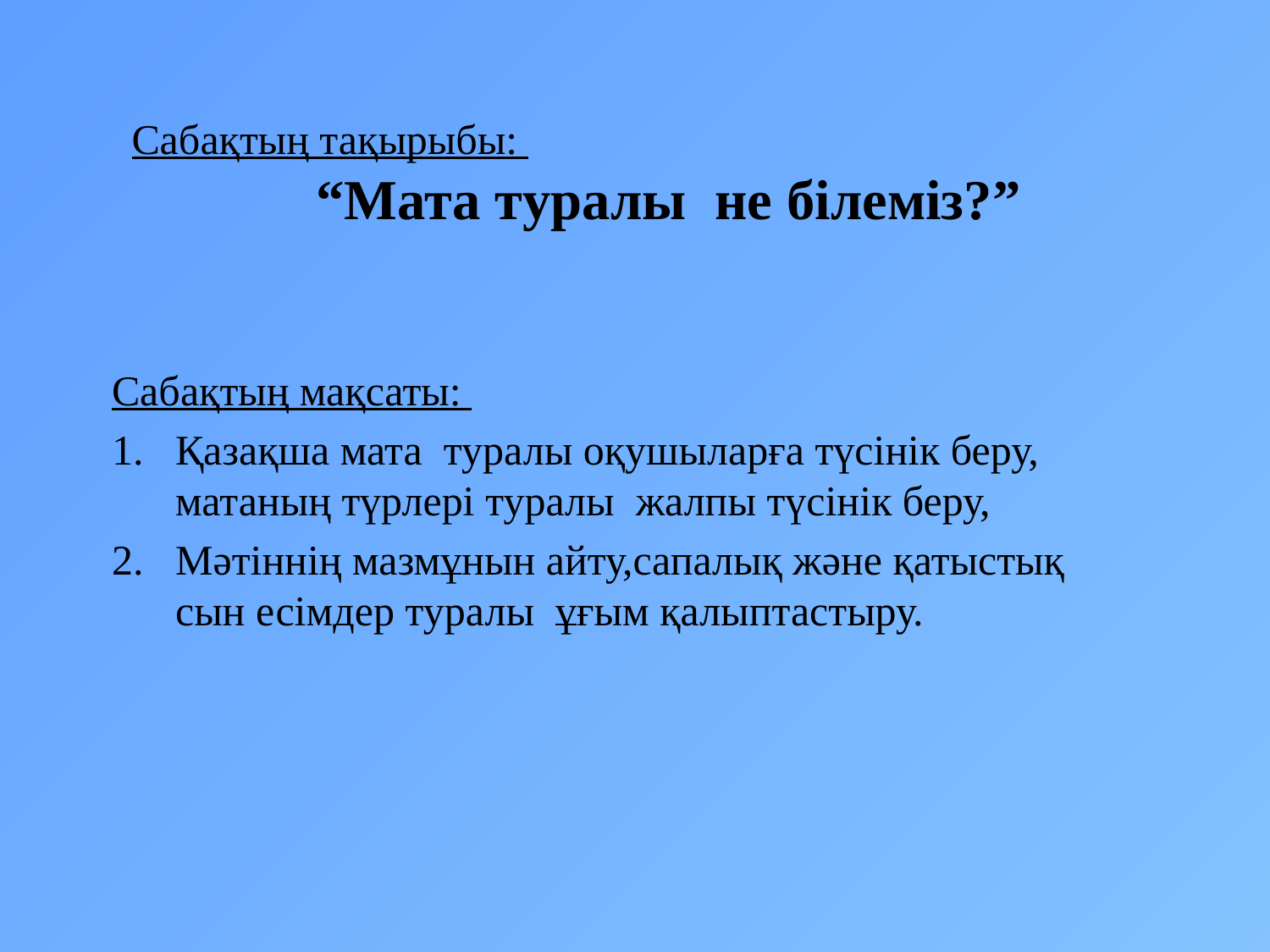

# Сабақтың тақырыбы: “Мата туралы  не білеміз?”
Сабақтың мақсаты:
Қазақша мата  туралы оқушыларға түсінік беру, матаның түрлері туралы  жалпы түсінік беру,
Мәтіннің мазмұнын айту,сапалық және қатыстық сын есімдер туралы  ұғым қалыптастыру.